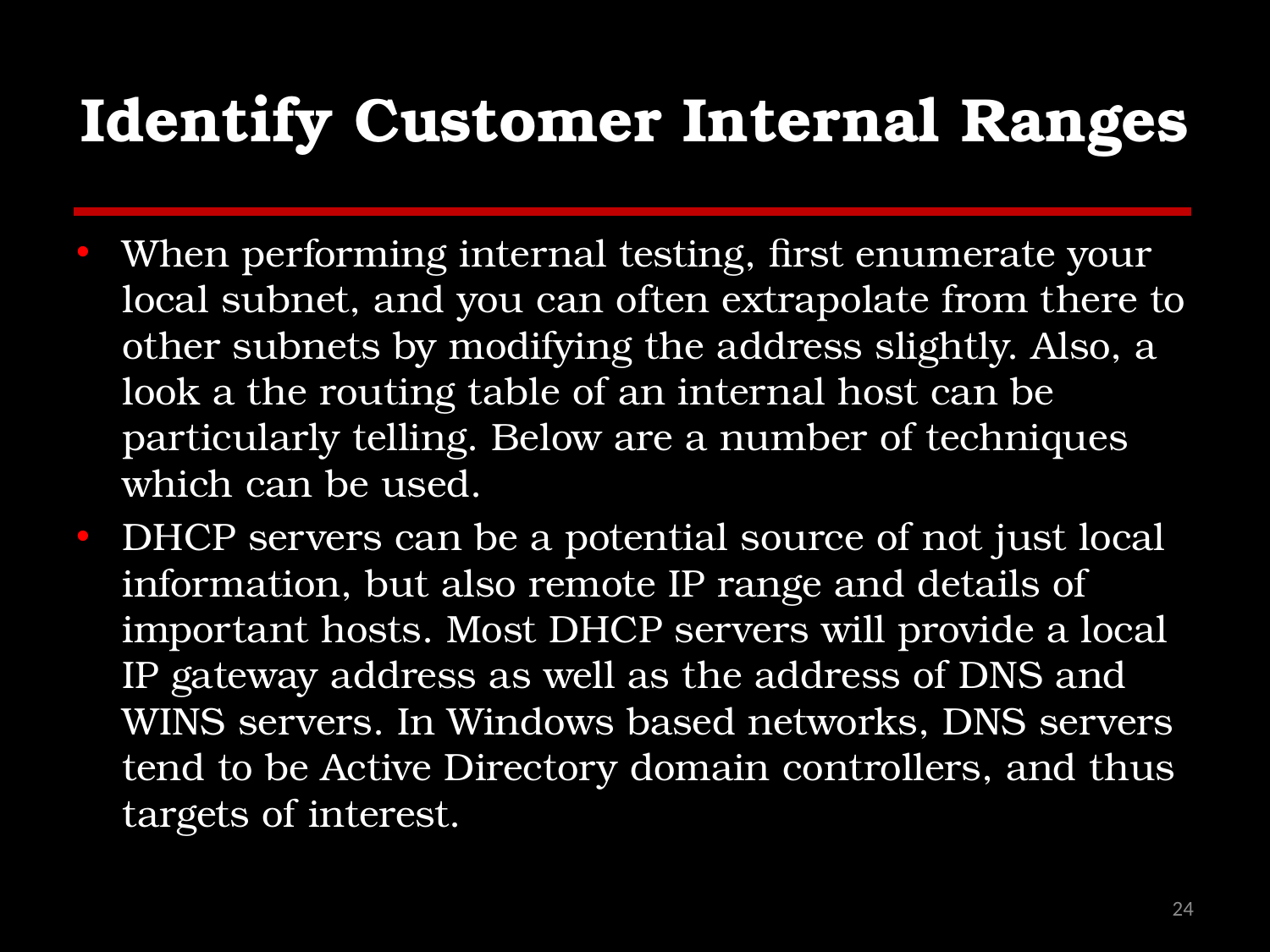

# Identify Customer Internal Ranges
When performing internal testing, first enumerate your local subnet, and you can often extrapolate from there to other subnets by modifying the address slightly. Also, a look a the routing table of an internal host can be particularly telling. Below are a number of techniques which can be used.
DHCP servers can be a potential source of not just local information, but also remote IP range and details of important hosts. Most DHCP servers will provide a local IP gateway address as well as the address of DNS and WINS servers. In Windows based networks, DNS servers tend to be Active Directory domain controllers, and thus targets of interest.
24